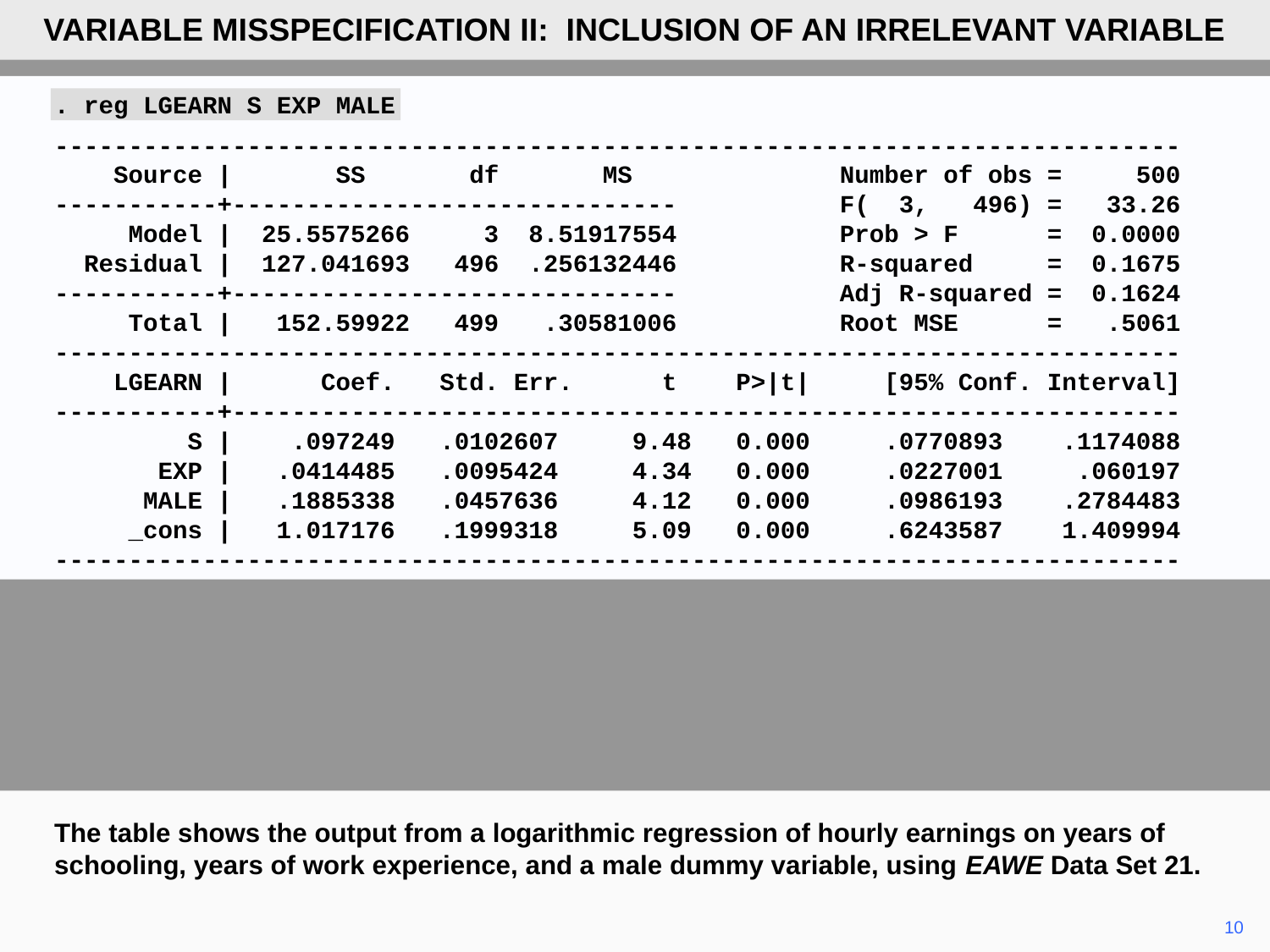

VARIABLE MISSPECIFICATION II:  INCLUSION OF AN IRRELEVANT VARIABLE

. reg LGEARN S EXP MALE
----------------------------------------------------------------------------
    Source |       SS       df       MS              Number of obs =     500
-----------+------------------------------           F(  3,   496) =   33.26
     Model |  25.5575266     3  8.51917554           Prob > F      =  0.0000
  Residual |  127.041693   496  .256132446           R-squared     =  0.1675
-----------+------------------------------           Adj R-squared =  0.1624
     Total |   152.59922   499   .30581006           Root MSE      =   .5061
----------------------------------------------------------------------------
    LGEARN |      Coef.   Std. Err.      t    P>|t|     [95% Conf. Interval]
-----------+----------------------------------------------------------------
         S |    .097249   .0102607     9.48   0.000     .0770893    .1174088
       EXP |   .0414485   .0095424     4.34   0.000     .0227001     .060197
      MALE |   .1885338   .0457636     4.12   0.000     .0986193    .2784483
     _cons |   1.017176   .1999318     5.09   0.000     .6243587    1.409994
----------------------------------------------------------------------------

The table shows the output from a logarithmic regression of hourly earnings on years of schooling, years of work experience, and a male dummy variable, using EAWE Data Set 21.
	10